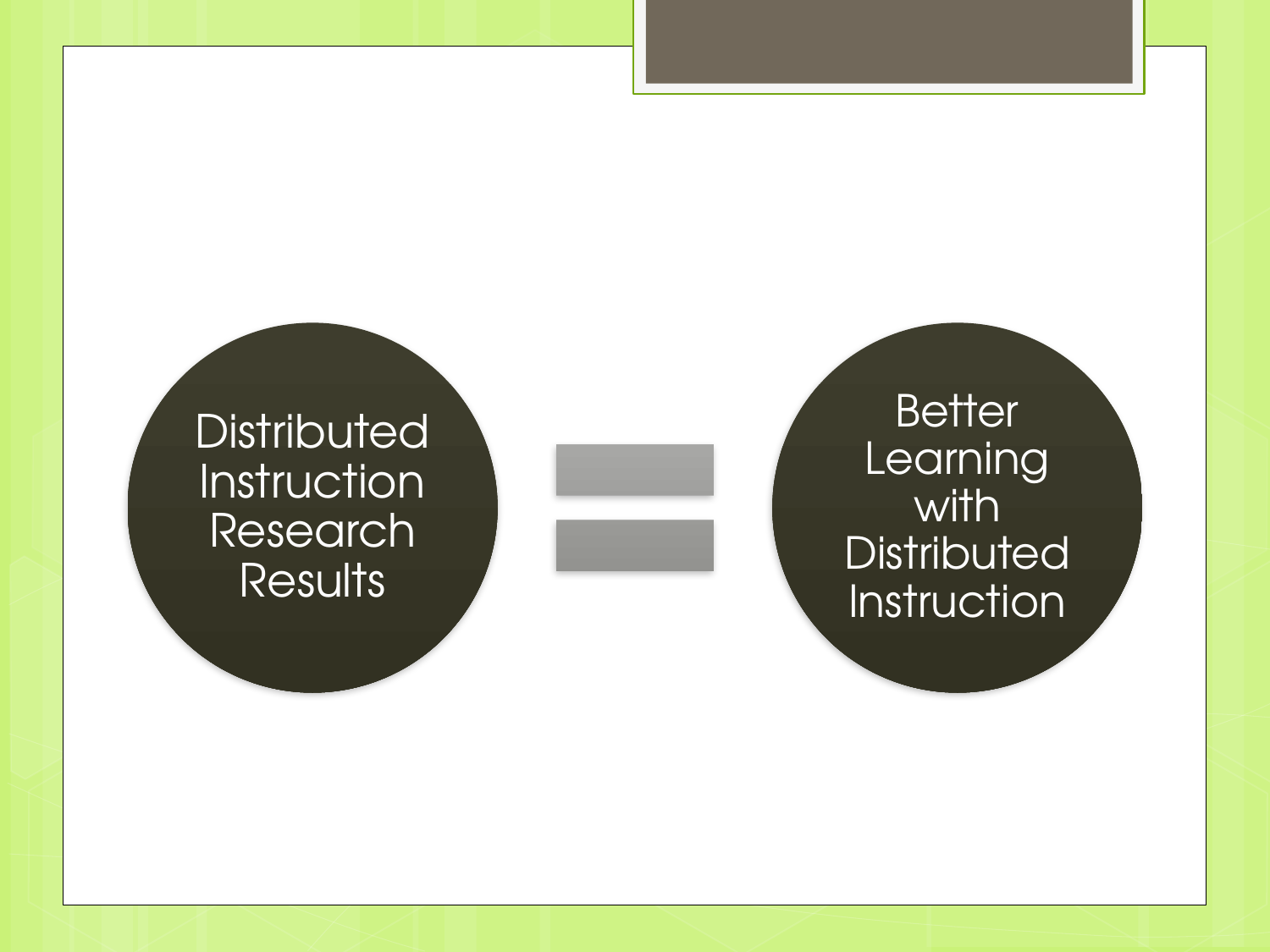

Distributed Instruction Research Results

Better Learning with Distributed Instruction